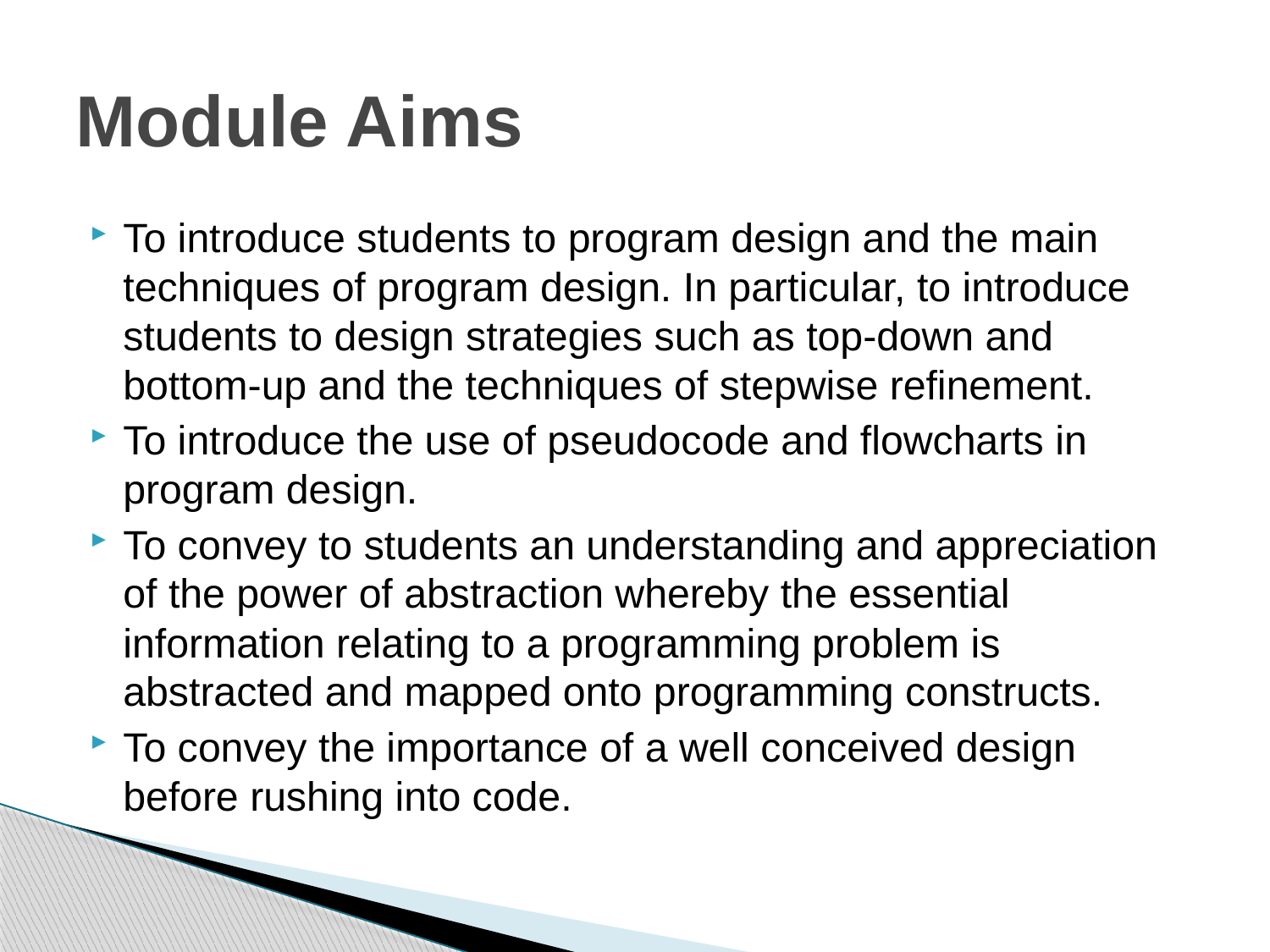

# Module Aims
To introduce students to program design and the main techniques of program design. In particular, to introduce students to design strategies such as top-down and bottom-up and the techniques of stepwise refinement.
To introduce the use of pseudocode and flowcharts in program design.
To convey to students an understanding and appreciation of the power of abstraction whereby the essential information relating to a programming problem is abstracted and mapped onto programming constructs.
To convey the importance of a well conceived design before rushing into code.